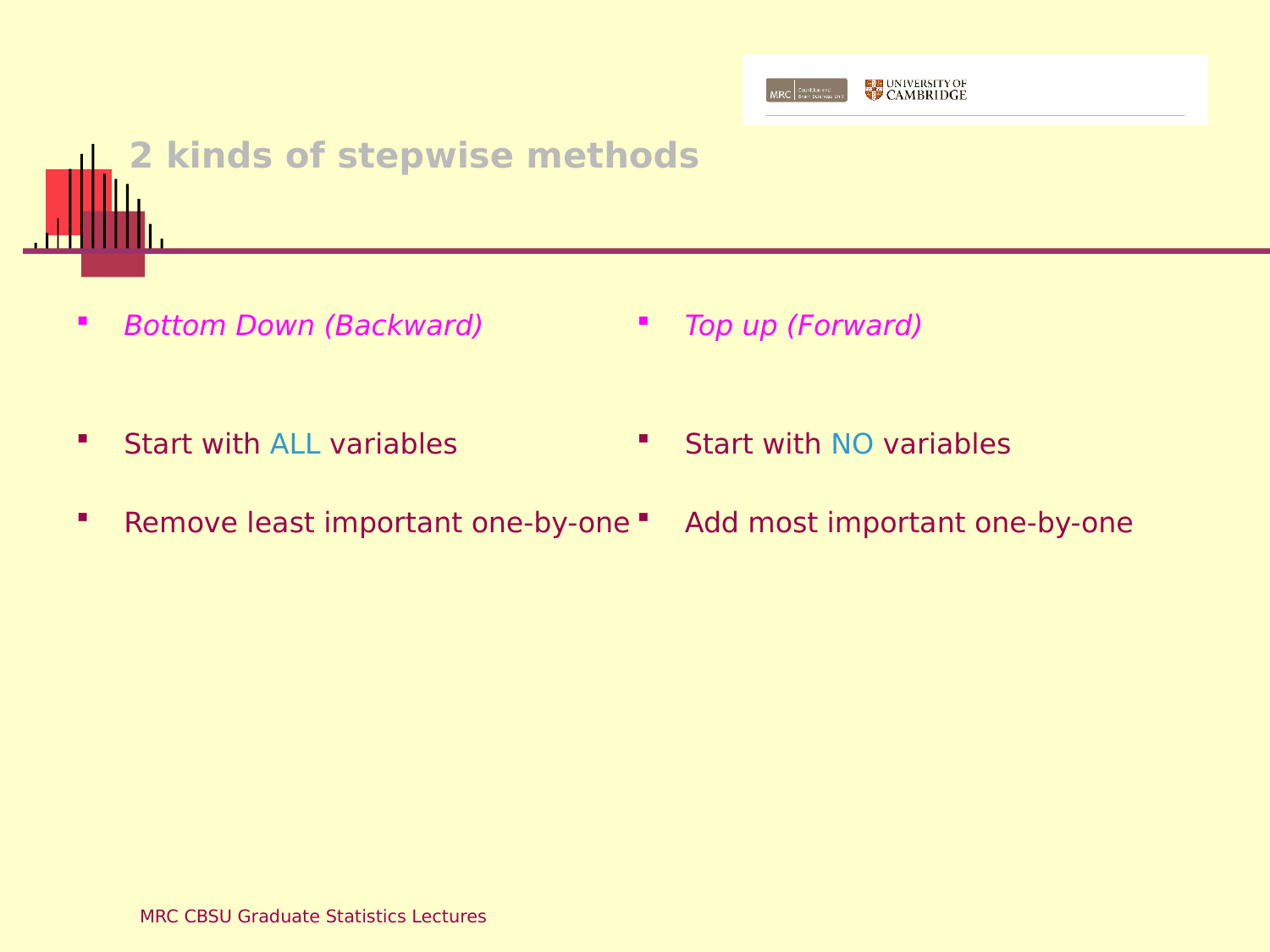

# 2 kinds of stepwise methods

Bottom Down (Backward)

Start with ALL variables

Remove least important one-by-one

Top up (Forward)

Start with NO variables

Add most important one-by-one

MRC CBSU Graduate Statistics Lectures